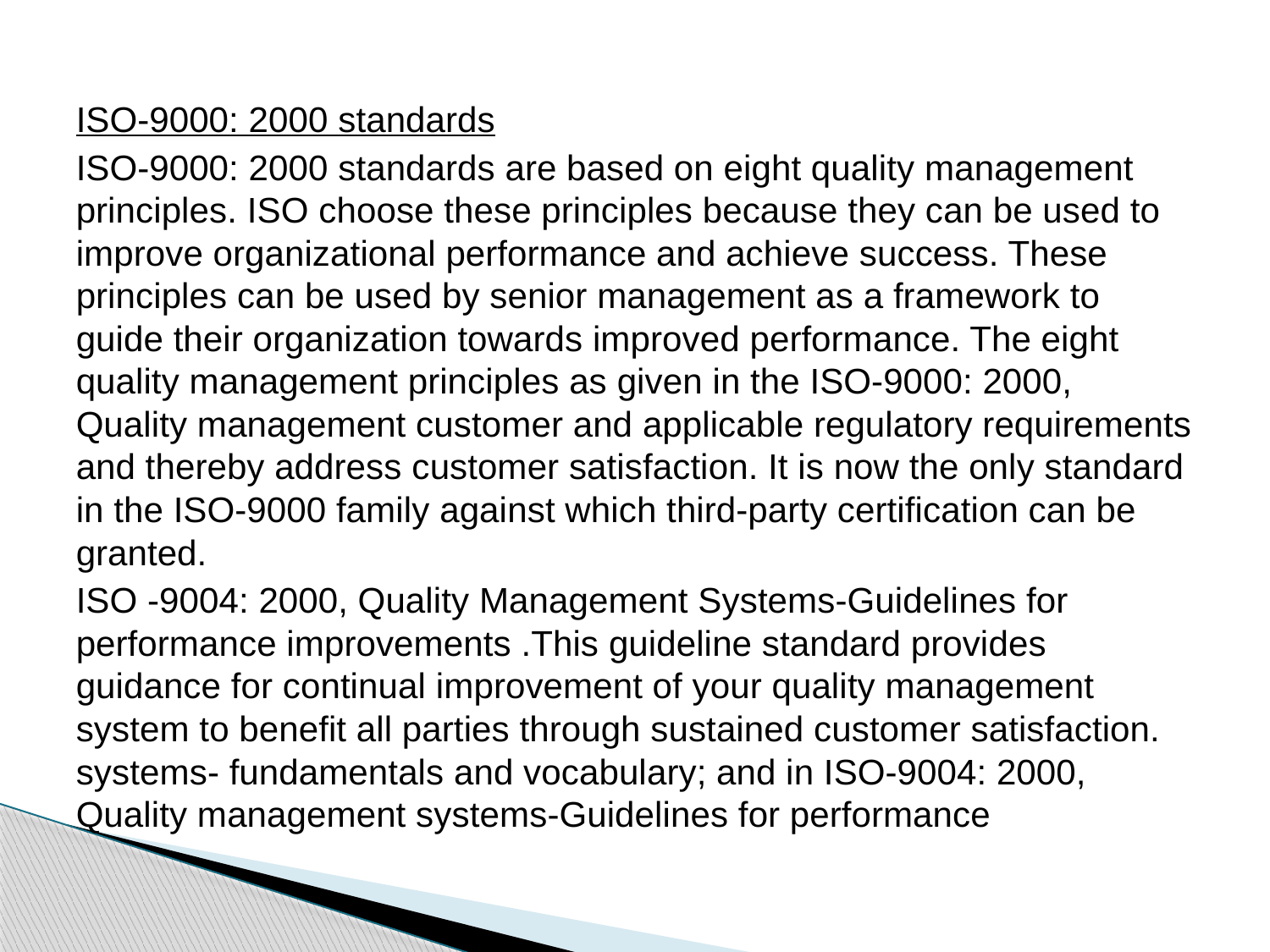

ISO-9000: 2000 standards
ISO-9000: 2000 standards are based on eight quality management principles. ISO choose these principles because they can be used to improve organizational performance and achieve success. These principles can be used by senior management as a framework to guide their organization towards improved performance. The eight quality management principles as given in the ISO-9000: 2000, Quality management customer and applicable regulatory requirements and thereby address customer satisfaction. It is now the only standard in the ISO-9000 family against which third-party certification can be granted.
ISO -9004: 2000, Quality Management Systems-Guidelines for performance improvements .This guideline standard provides guidance for continual improvement of your quality management system to benefit all parties through sustained customer satisfaction. systems- fundamentals and vocabulary; and in ISO-9004: 2000, Quality management systems-Guidelines for performance